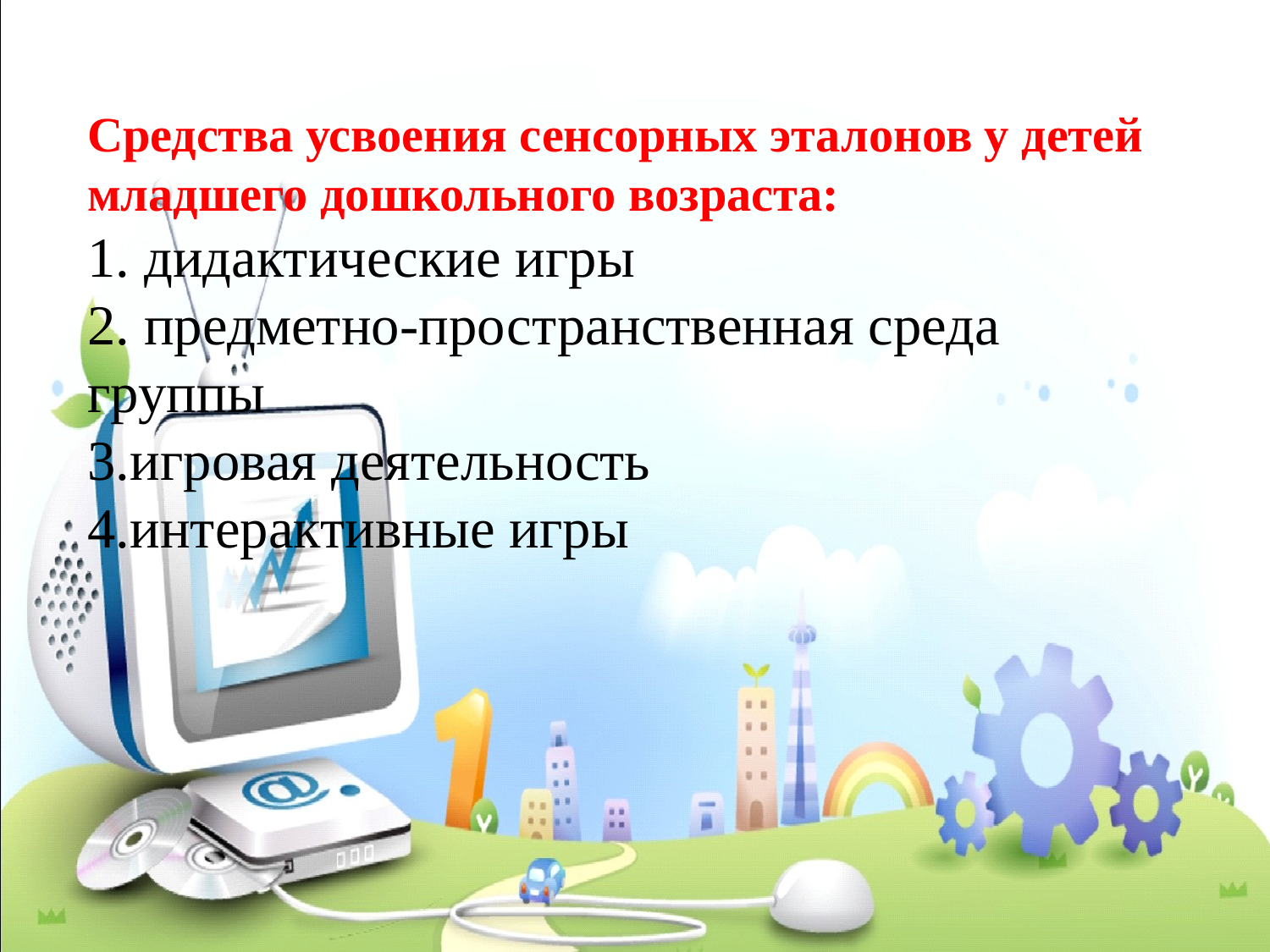

Средства усвоения сенсорных эталонов у детей младшего дошкольного возраста:
1. дидактические игры
2. предметно-пространственная среда группы
3.игровая деятельность
4.интерактивные игры